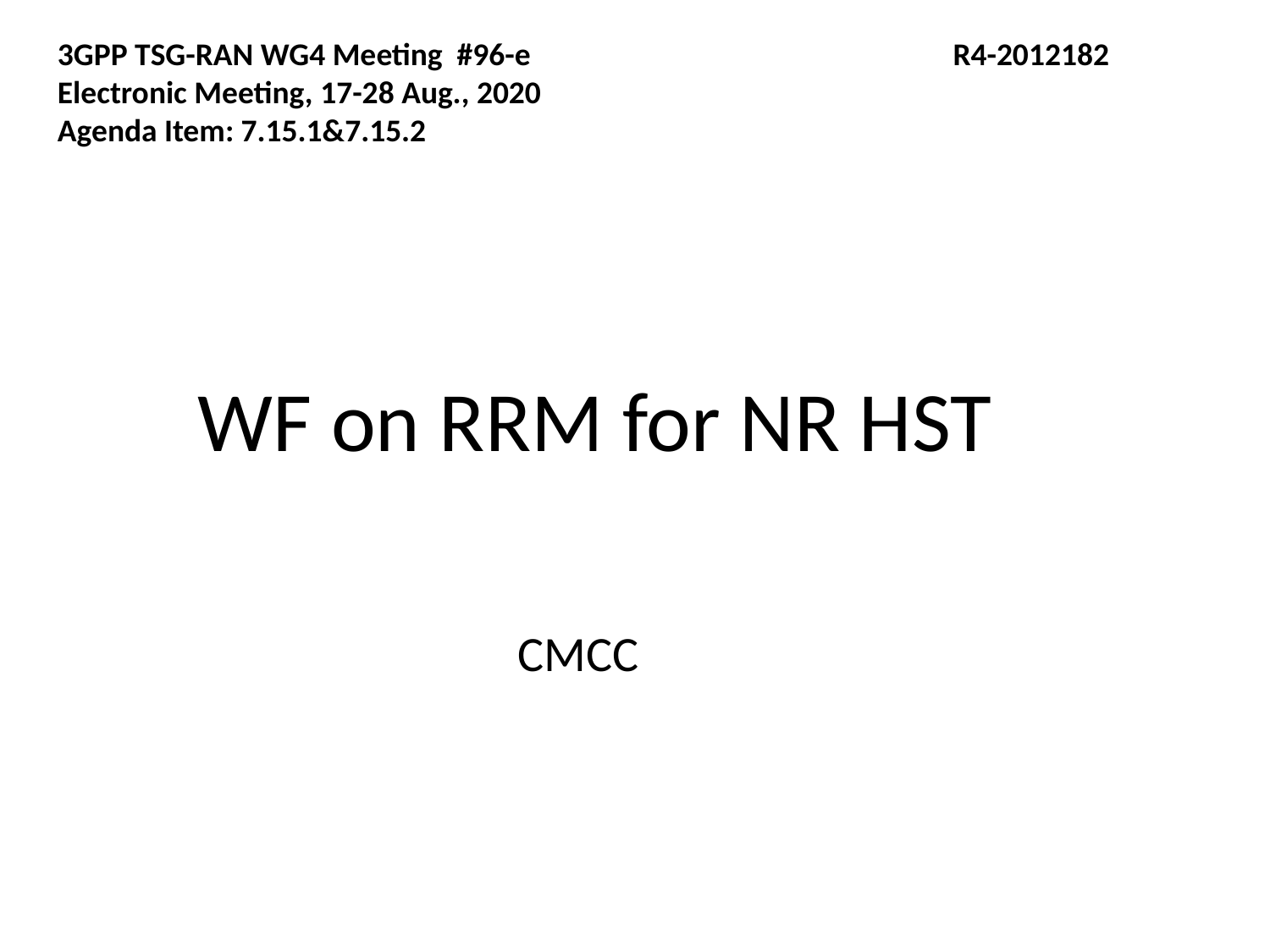

3GPP TSG-RAN WG4 Meeting  #96-e	                                                      R4-2012182
Electronic Meeting, 17-28 Aug., 2020
Agenda Item: 7.15.1&7.15.2
WF on RRM for NR HST
CMCC